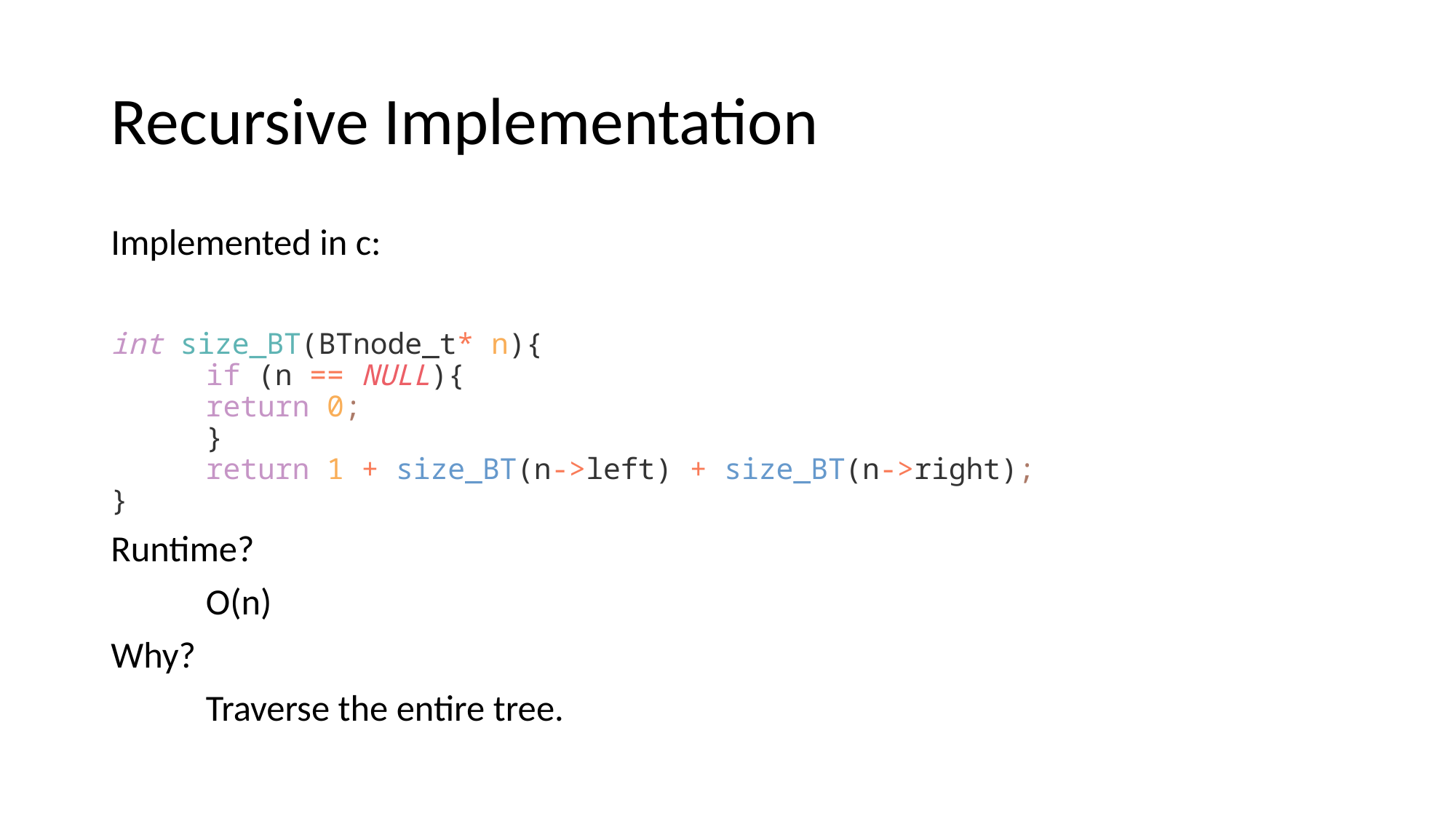

# Recursive Implementation
Implemented in c:

int size_BT(BTnode_t* n){
	if (n == NULL){
		return 0;
	}
	return 1 + size_BT(n->left) + size_BT(n->right);
}
Runtime?
			O(n)
Why?
			Traverse the entire tree.